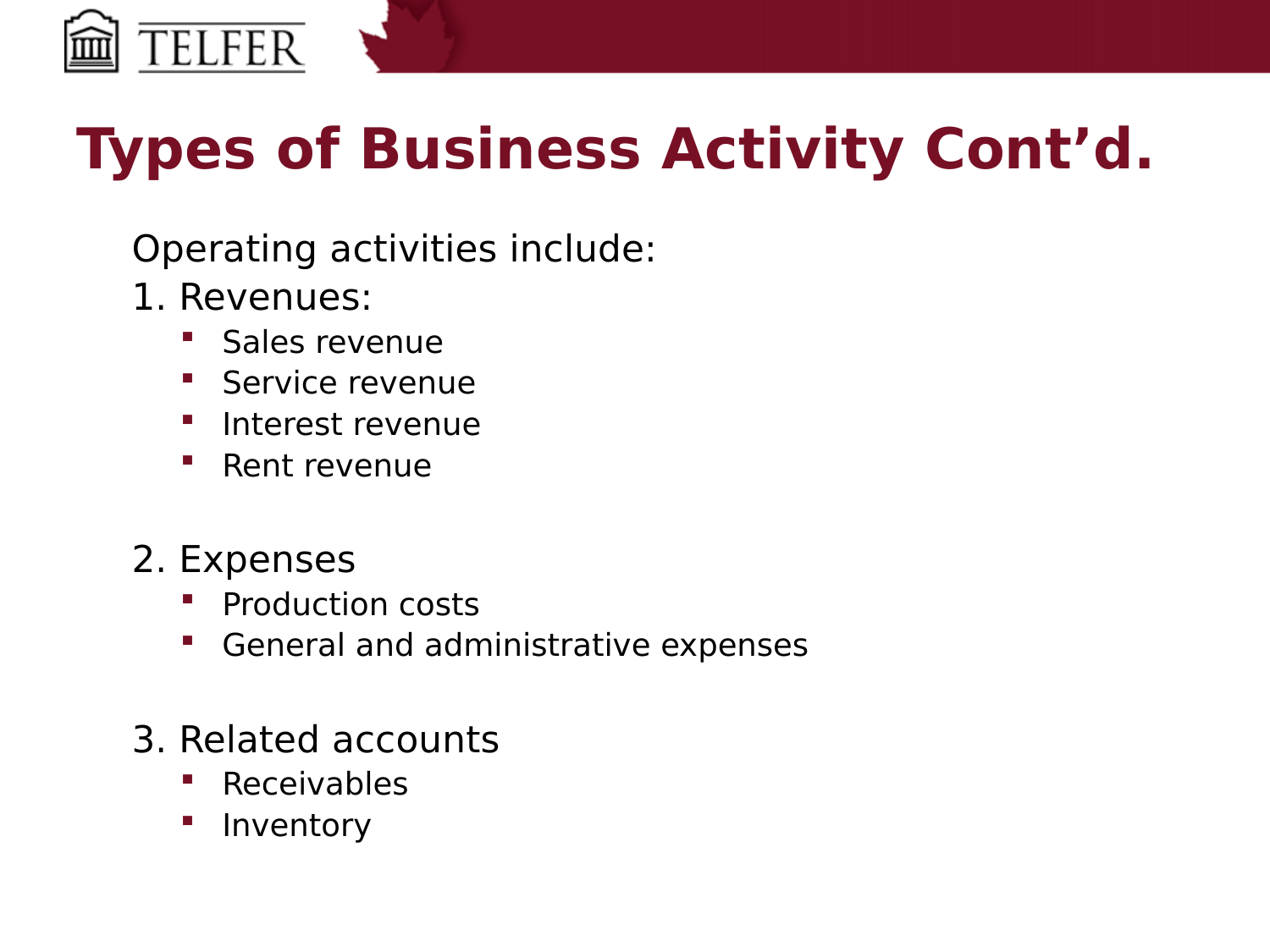

# Types of Business Activity Cont’d.
Operating activities include:
1. Revenues:
Sales revenue
Service revenue
Interest revenue
Rent revenue

2. Expenses
Production costs
General and administrative expenses

3. Related accounts
Receivables
Inventory